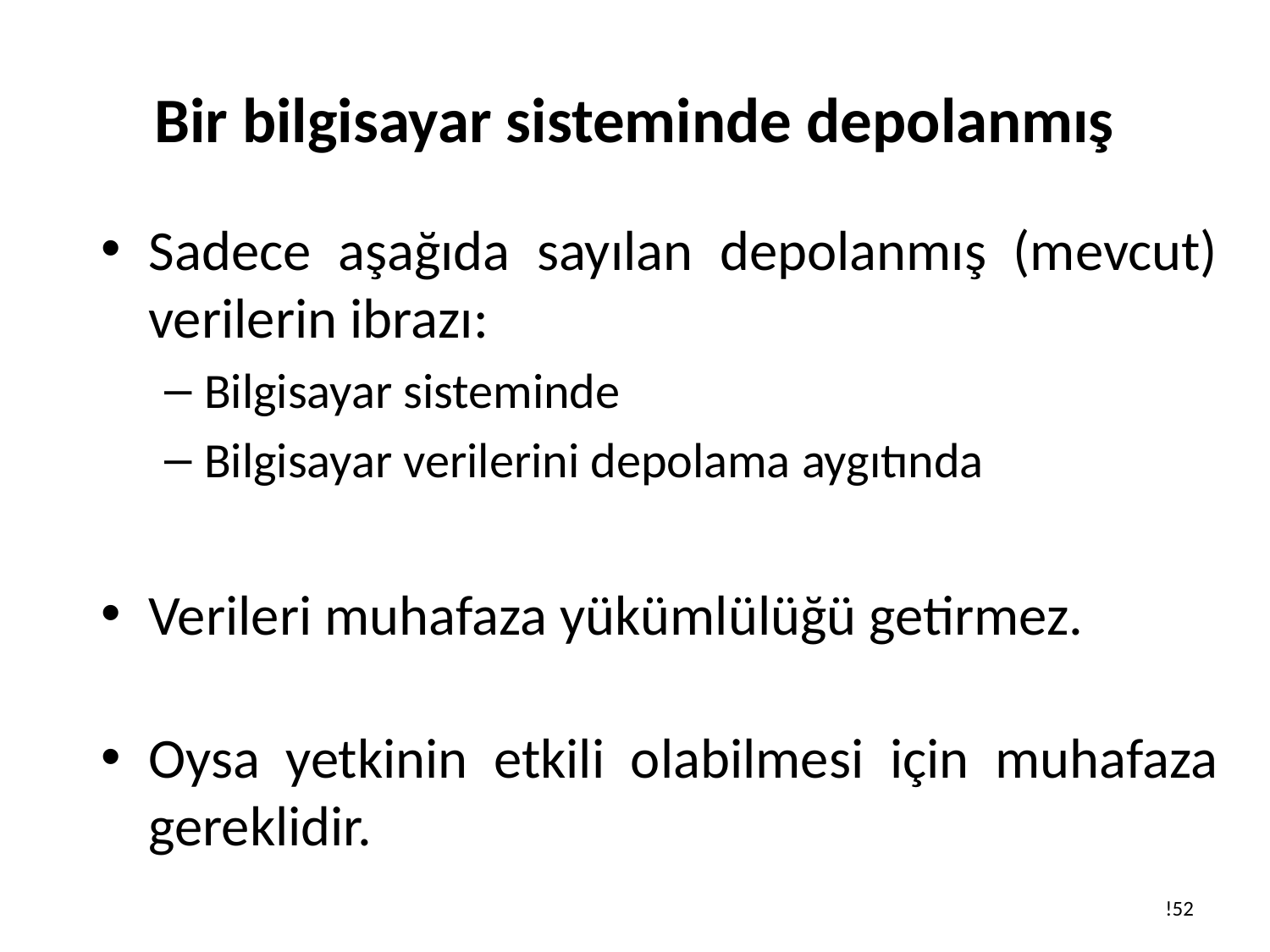

# Bir bilgisayar sisteminde depolanmış
Sadece aşağıda sayılan depolanmış (mevcut) verilerin ibrazı:
Bilgisayar sisteminde
Bilgisayar verilerini depolama aygıtında

Verileri muhafaza yükümlülüğü getirmez.

Oysa yetkinin etkili olabilmesi için muhafaza gereklidir.
!52